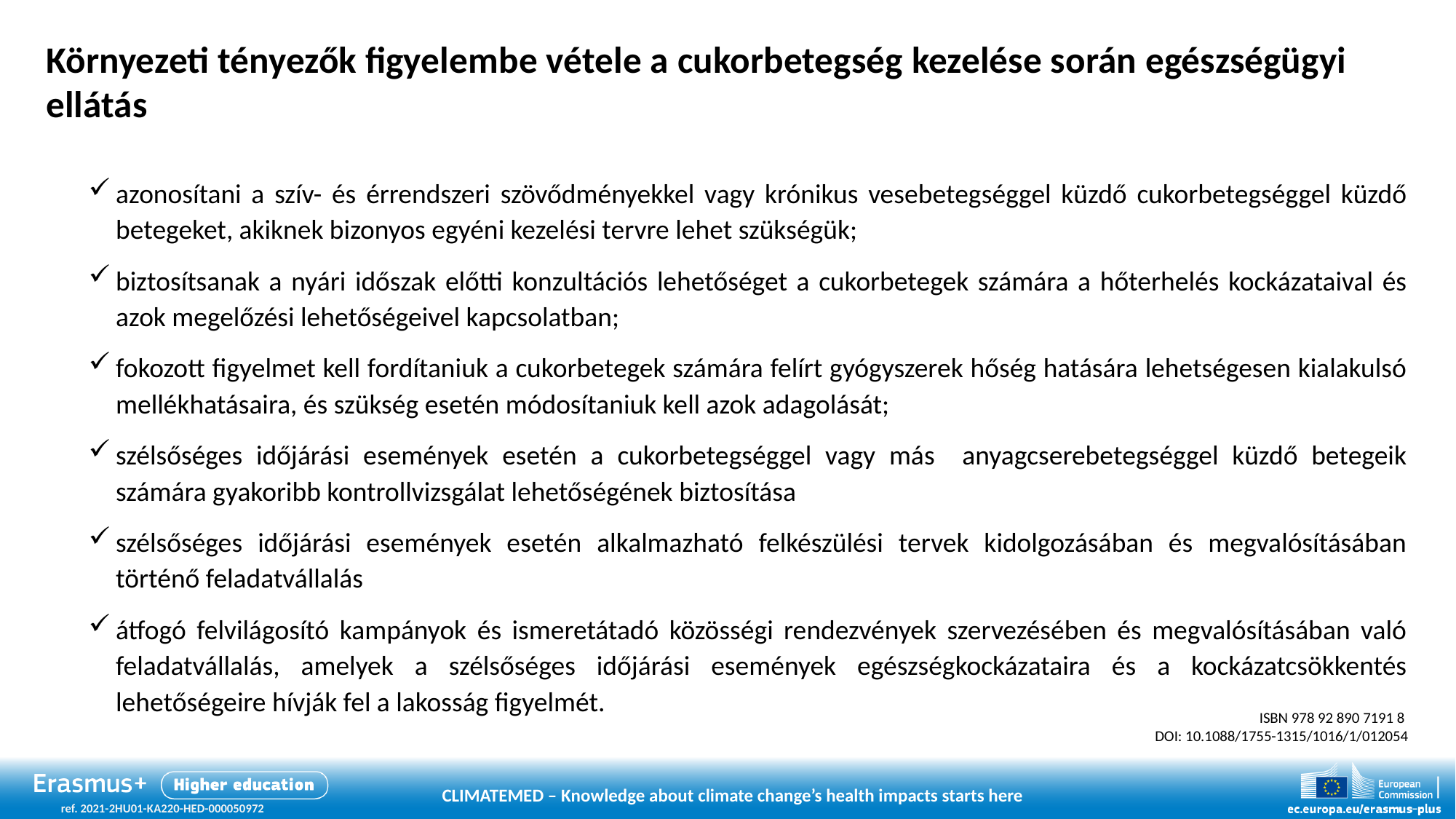

# Környezeti tényezők figyelembe vétele a cukorbetegség kezelése során egészségügyi ellátás

azonosítani a szív- és érrendszeri szövődményekkel vagy krónikus vesebetegséggel küzdő cukorbetegséggel küzdő betegeket, akiknek bizonyos egyéni kezelési tervre lehet szükségük;
biztosítsanak a nyári időszak előtti konzultációs lehetőséget a cukorbetegek számára a hőterhelés kockázataival és azok megelőzési lehetőségeivel kapcsolatban;
fokozott figyelmet kell fordítaniuk a cukorbetegek számára felírt gyógyszerek hőség hatására lehetségesen kialakulsó mellékhatásaira, és szükség esetén módosítaniuk kell azok adagolását;
szélsőséges időjárási események esetén a cukorbetegséggel vagy más  anyagcserebetegséggel küzdő betegeik számára gyakoribb kontrollvizsgálat lehetőségének biztosítása
szélsőséges időjárási események esetén alkalmazható felkészülési tervek kidolgozásában és megvalósításában történő feladatvállalás
átfogó felvilágosító kampányok és ismeretátadó közösségi rendezvények szervezésében és megvalósításában való feladatvállalás, amelyek a szélsőséges időjárási események egészségkockázataira és a kockázatcsökkentés lehetőségeire hívják fel a lakosság figyelmét.
ISBN 978 92 890 7191 8
DOI: 10.1088/1755-1315/1016/1/012054